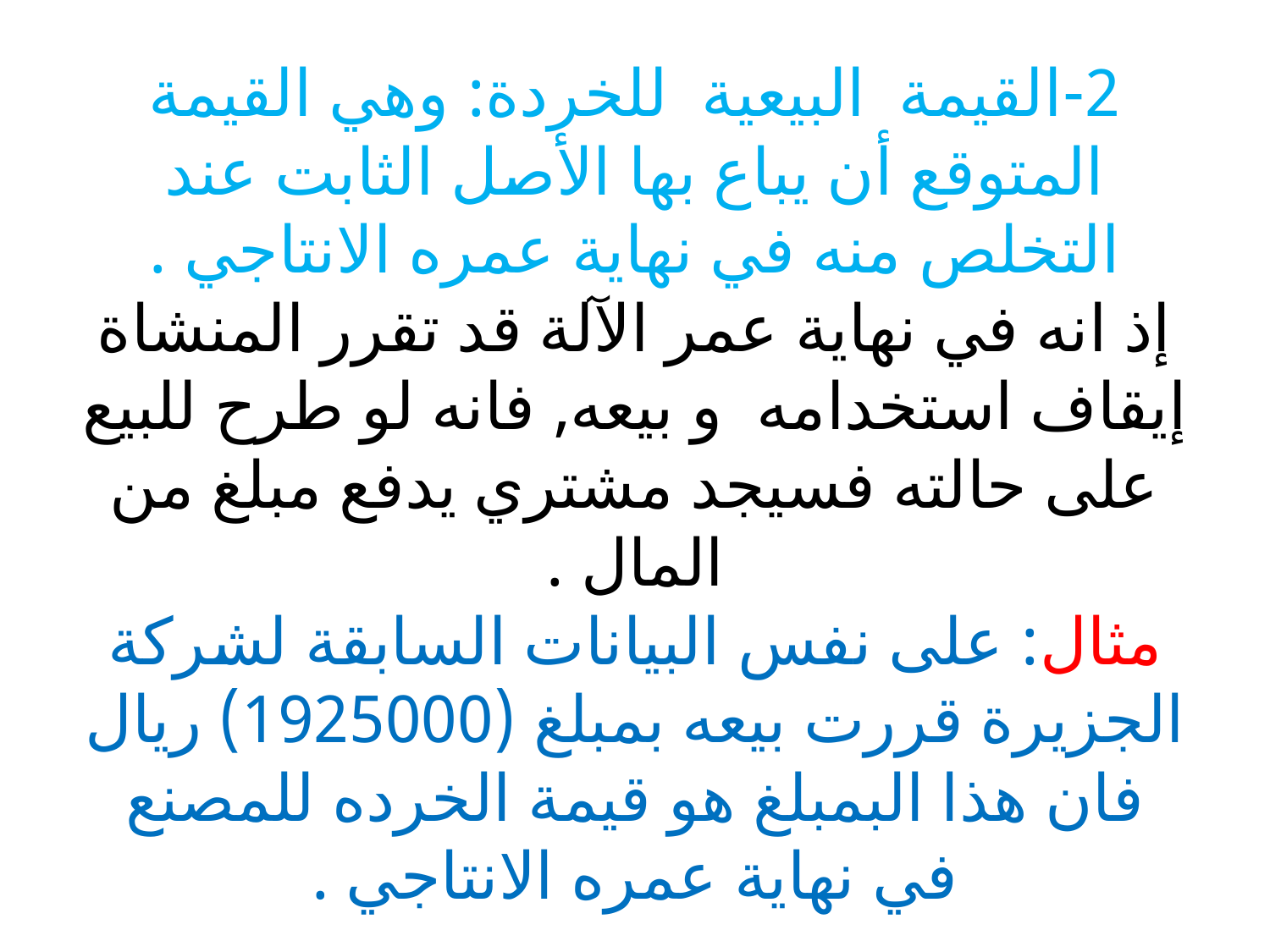

# 2-القيمة  البيعية  للخردة: وهي القيمة المتوقع أن يباع بها الأصل الثابت عند التخلص منه في نهاية عمره الانتاجي . إذ انه في نهاية عمر الآلة قد تقرر المنشاة إيقاف استخدامه  و بيعه, فانه لو طرح للبيع على حالته فسيجد مشتري يدفع مبلغ من المال . مثال: على نفس البيانات السابقة لشركة الجزيرة قررت بيعه بمبلغ (1925000) ريال فان هذا البمبلغ هو قيمة الخرده للمصنع في نهاية عمره الانتاجي .